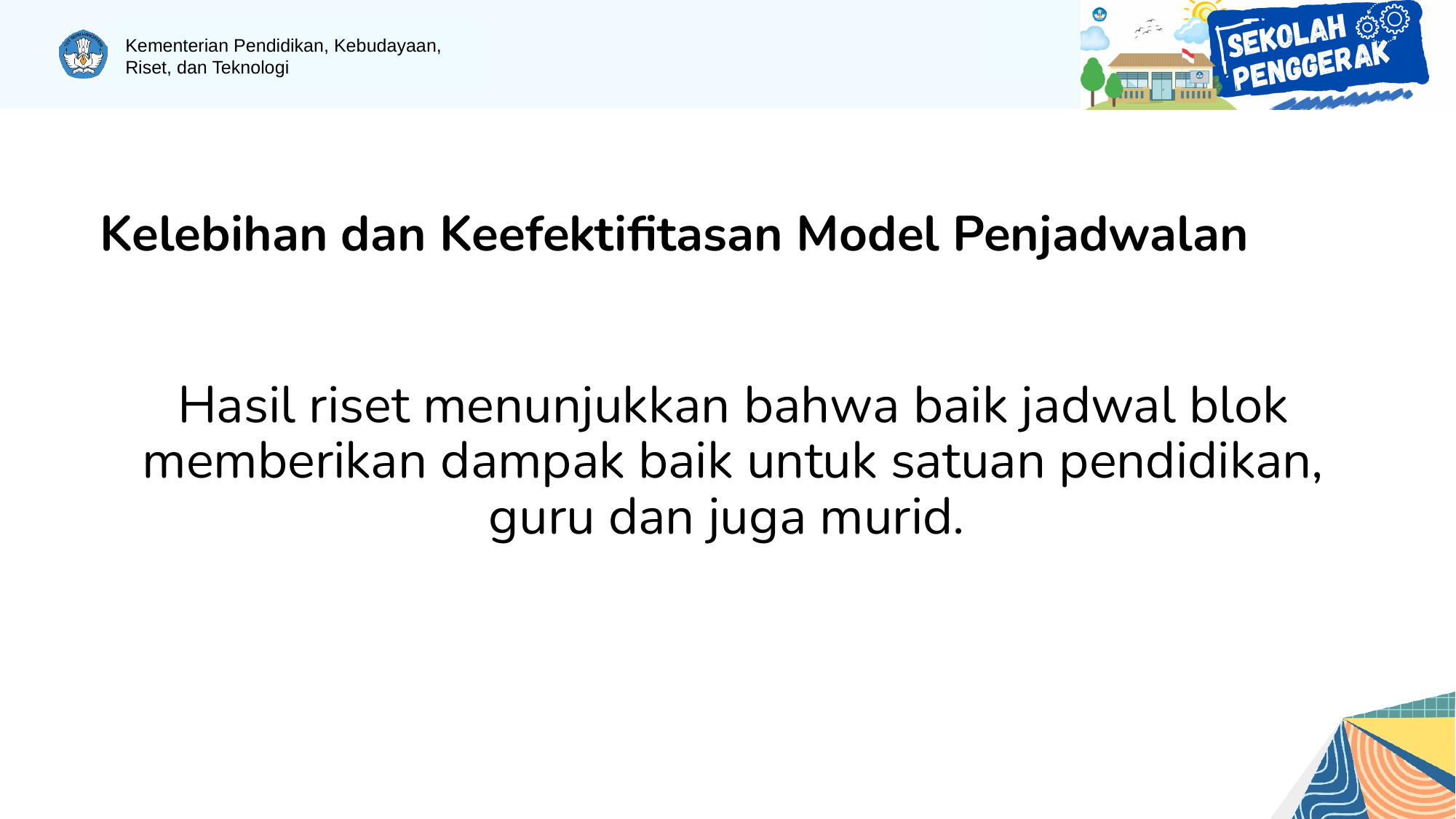

# Kelebihan dan Keefektifitasan Model Penjadwalan
Hasil riset menunjukkan bahwa baik jadwal blok memberikan dampak baik untuk satuan pendidikan, guru dan juga murid.